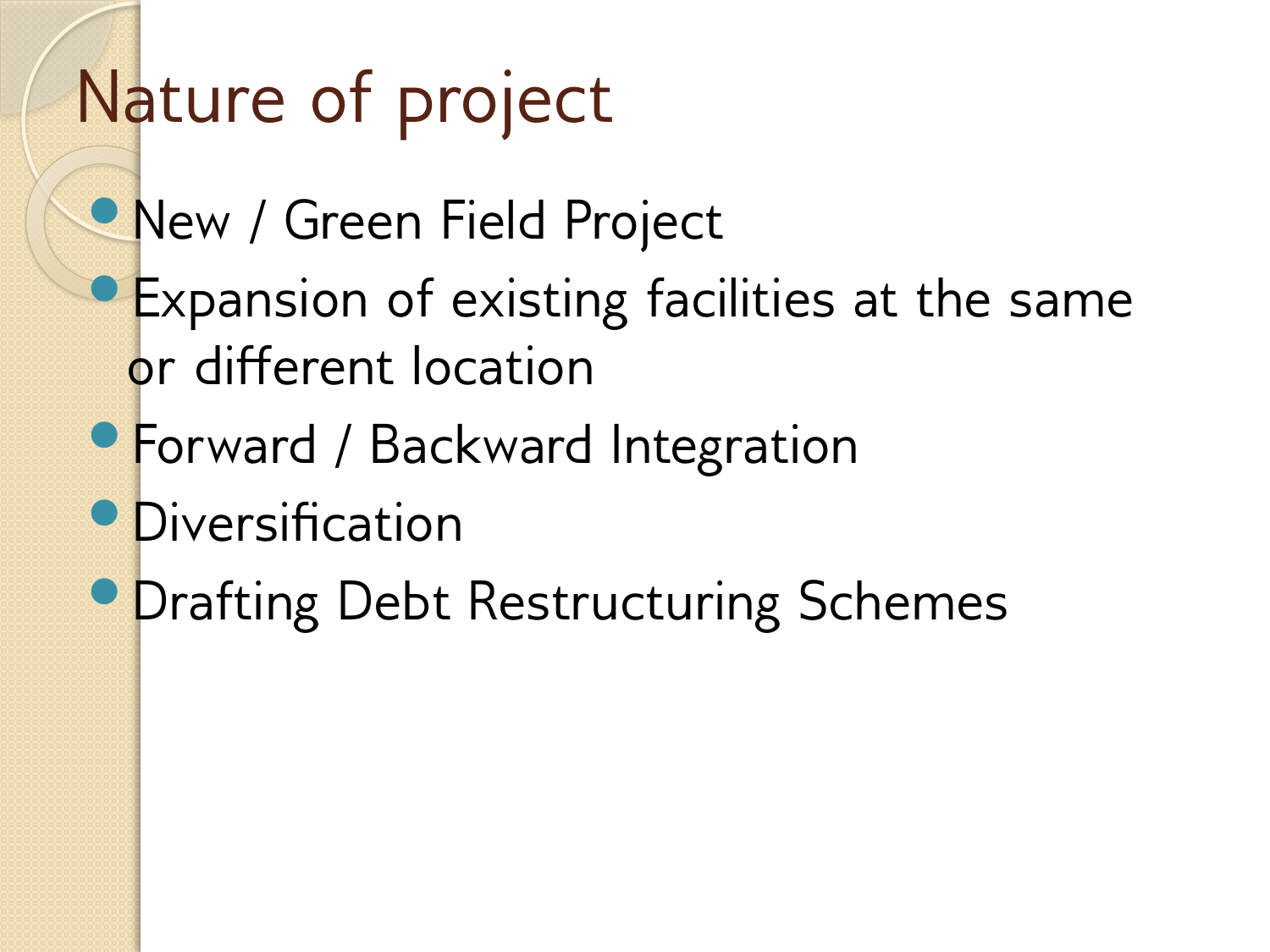

# Nature of project
New / Green Field Project
Expansion of existing facilities at the same or different location
Forward / Backward Integration
Diversification
Drafting Debt Restructuring Schemes